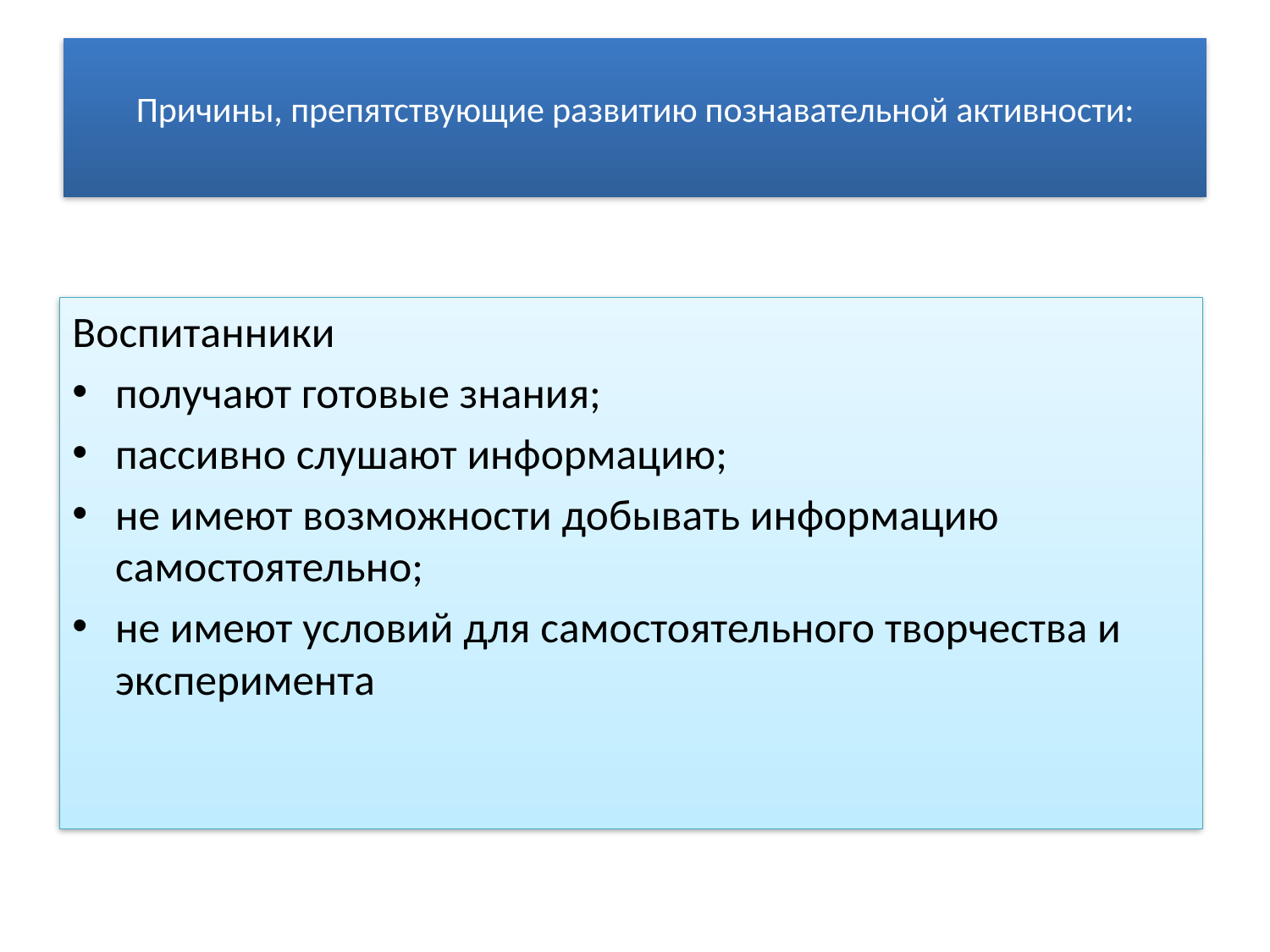

# Причины, препятствующие развитию познавательной активности:
Воспитанники
получают готовые знания;
пассивно слушают информацию;
не имеют возможности добывать информацию самостоятельно;
не имеют условий для самостоятельного творчества и эксперимента